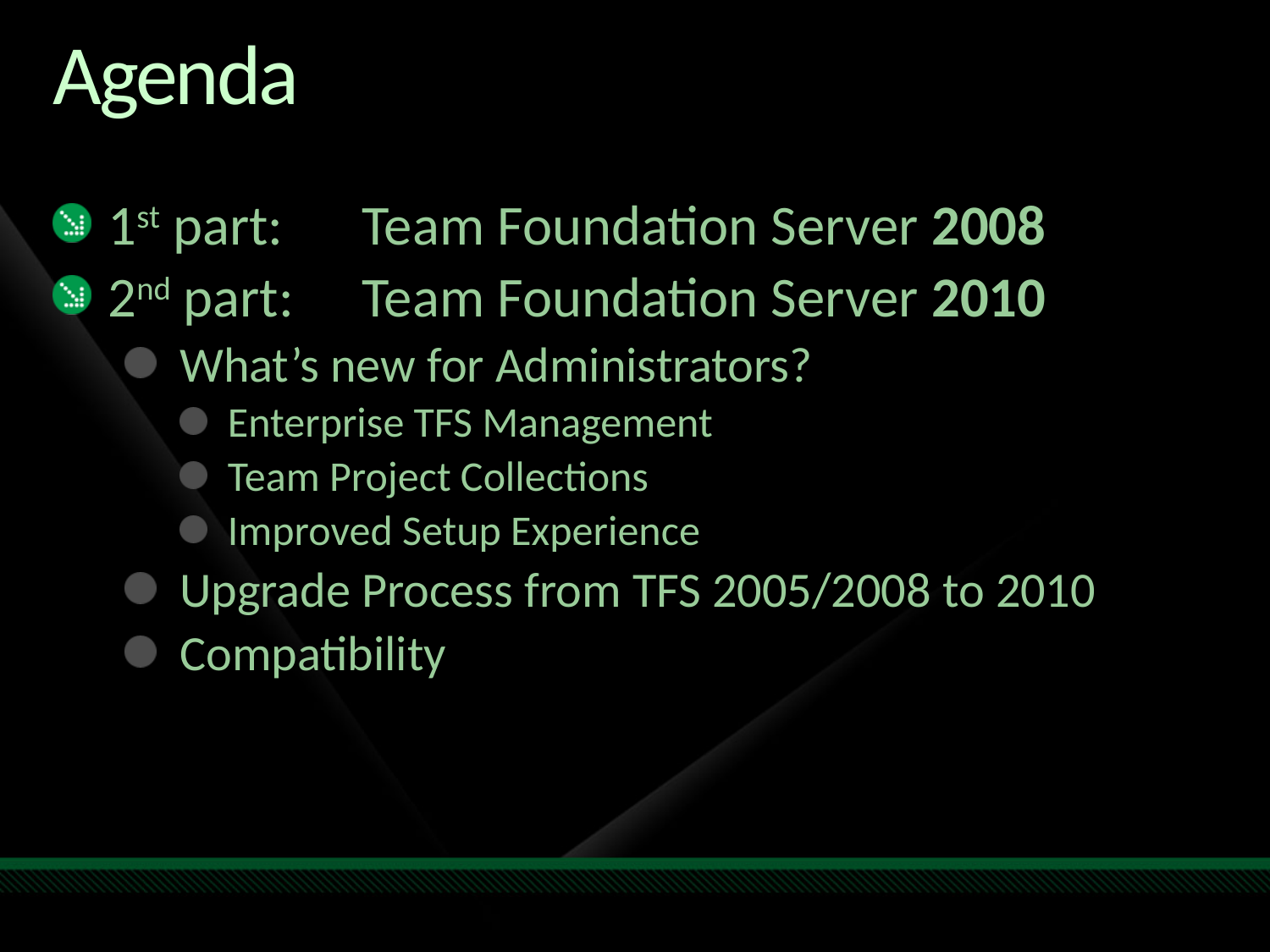

# Agenda
1st part:	Team Foundation Server 2008
2nd part:	Team Foundation Server 2010
What’s new for Administrators?
Enterprise TFS Management
Team Project Collections
Improved Setup Experience
Upgrade Process from TFS 2005/2008 to 2010
Compatibility